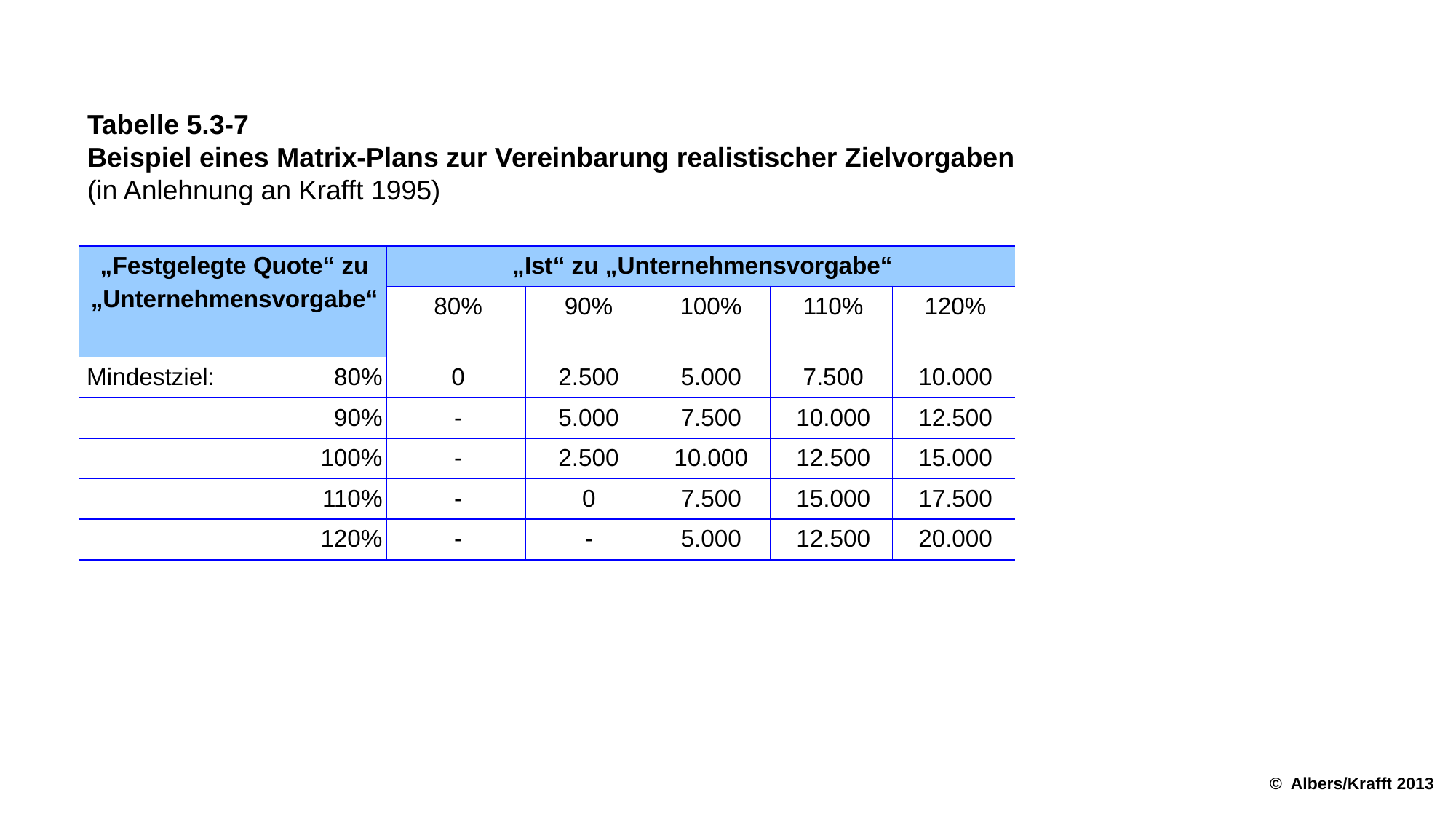

Tabelle 5.3-7
Beispiel eines Matrix-Plans zur Vereinbarung realistischer Zielvorgaben
(in Anlehnung an Krafft 1995)
| „Festgelegte Quote“ zu „Unternehmensvorgabe“ |  | „Ist“ zu „Unternehmensvorgabe“ |  |  |  |  |
| --- | --- | --- | --- | --- | --- | --- |
|  |  | 80% | 90% | 100% | 110% | 120% |
| Mindestziel: | 80% | 0 | 2.500 | 5.000 | 7.500 | 10.000 |
| 90% |  | - | 5.000 | 7.500 | 10.000 | 12.500 |
| 100% |  | - | 2.500 | 10.000 | 12.500 | 15.000 |
| 110% |  | - | 0 | 7.500 | 15.000 | 17.500 |
| 120% |  | - | - | 5.000 | 12.500 | 20.000 |
©  Albers/Krafft 2013